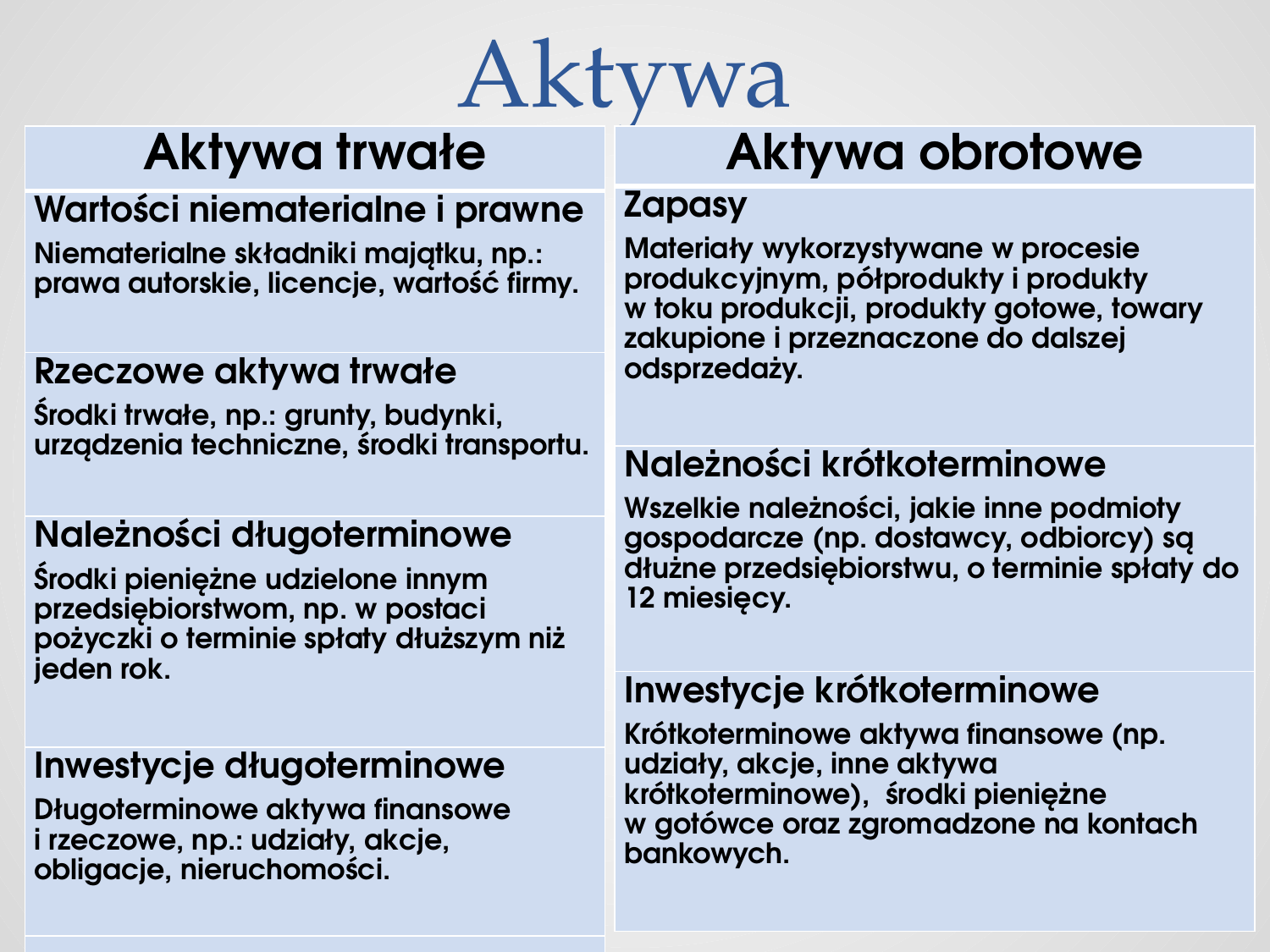

# Aktywa
| Aktywa trwałe |
| --- |
| Wartości niematerialne i prawne Niematerialne składniki majątku, np.: prawa autorskie, licencje, wartość firmy. |
| Rzeczowe aktywa trwałe Środki trwałe, np.: grunty, budynki, urządzenia techniczne, środki transportu. |
| Należności długoterminowe Środki pieniężne udzielone innym przedsiębiorstwom, np. w postaci pożyczki o terminie spłaty dłuższym niż jeden rok. |
| Inwestycje długoterminowe Długoterminowe aktywa finansowe i rzeczowe, np.: udziały, akcje, obligacje, nieruchomości. |
|  |
| Aktywa obrotowe |
| --- |
| Zapasy Materiały wykorzystywane w procesie produkcyjnym, półprodukty i produkty w toku produkcji, produkty gotowe, towary zakupione i przeznaczone do dalszej odsprzedaży. |
| Należności krótkoterminowe Wszelkie należności, jakie inne podmioty gospodarcze (np. dostawcy, odbiorcy) są dłużne przedsiębiorstwu, o terminie spłaty do 12 miesięcy. |
| Inwestycje krótkoterminowe Krótkoterminowe aktywa finansowe (np. udziały, akcje, inne aktywa krótkoterminowe), środki pieniężne w gotówce oraz zgromadzone na kontach bankowych. |